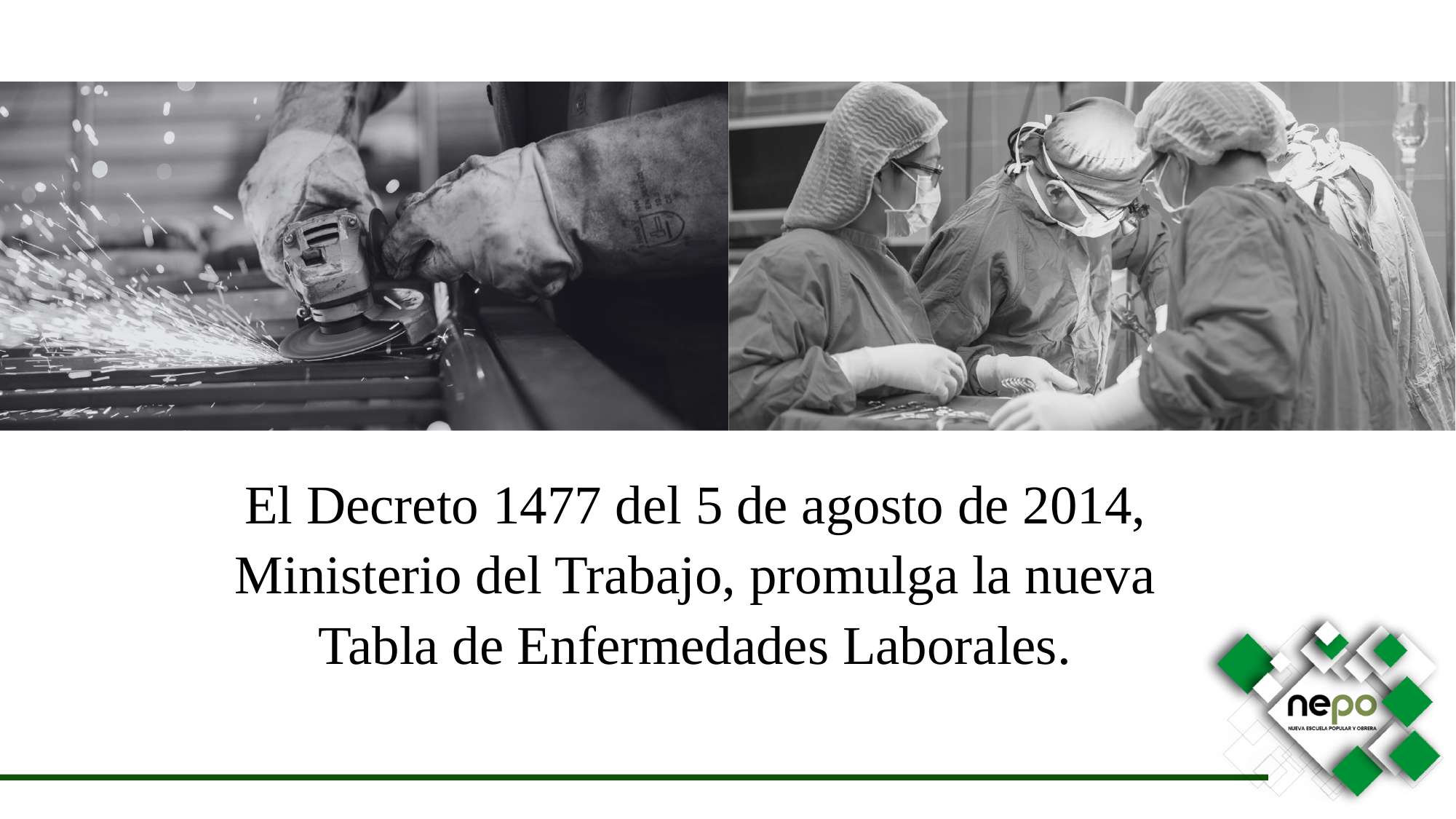

El Decreto 1477 del 5 de agosto de 2014, Ministerio del Trabajo, promulga la nueva Tabla de Enfermedades Laborales.